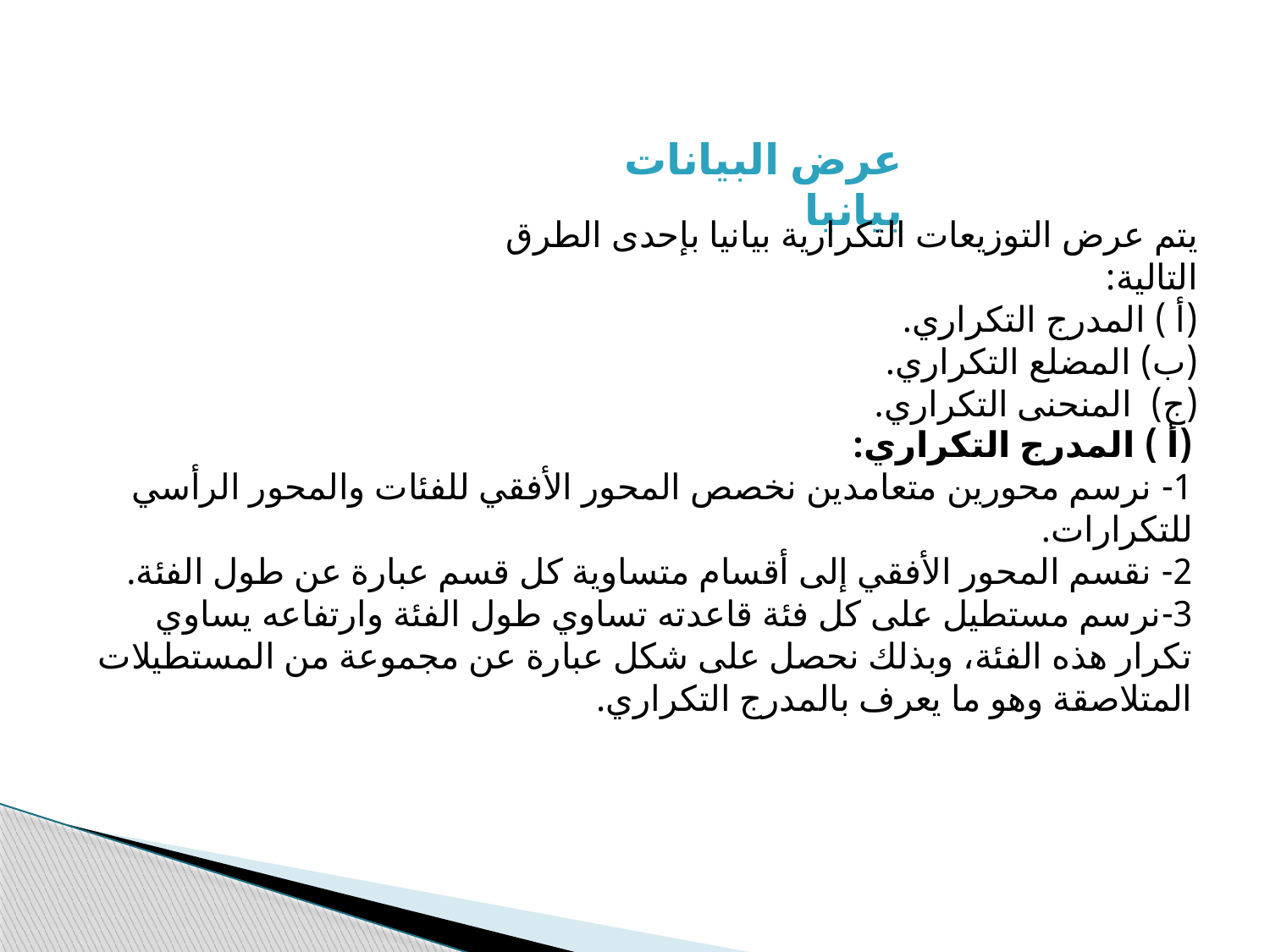

عرض البيانات بيانيا
يتم عرض التوزيعات التكرارية بيانيا بإحدى الطرق التالية:
(أ ) المدرج التكراري.
(ب) المضلع التكراري.
(ج)  المنحنى التكراري.
(أ ) المدرج التكراري:
1- نرسم محورين متعامدين نخصص المحور الأفقي للفئات والمحور الرأسي للتكرارات.
2- نقسم المحور الأفقي إلى أقسام متساوية كل قسم عبارة عن طول الفئة.
3-نرسم مستطيل على كل فئة قاعدته تساوي طول الفئة وارتفاعه يساوي تكرار هذه الفئة، وبذلك نحصل على شكل عبارة عن مجموعة من المستطيلات المتلاصقة وهو ما يعرف بالمدرج التكراري.